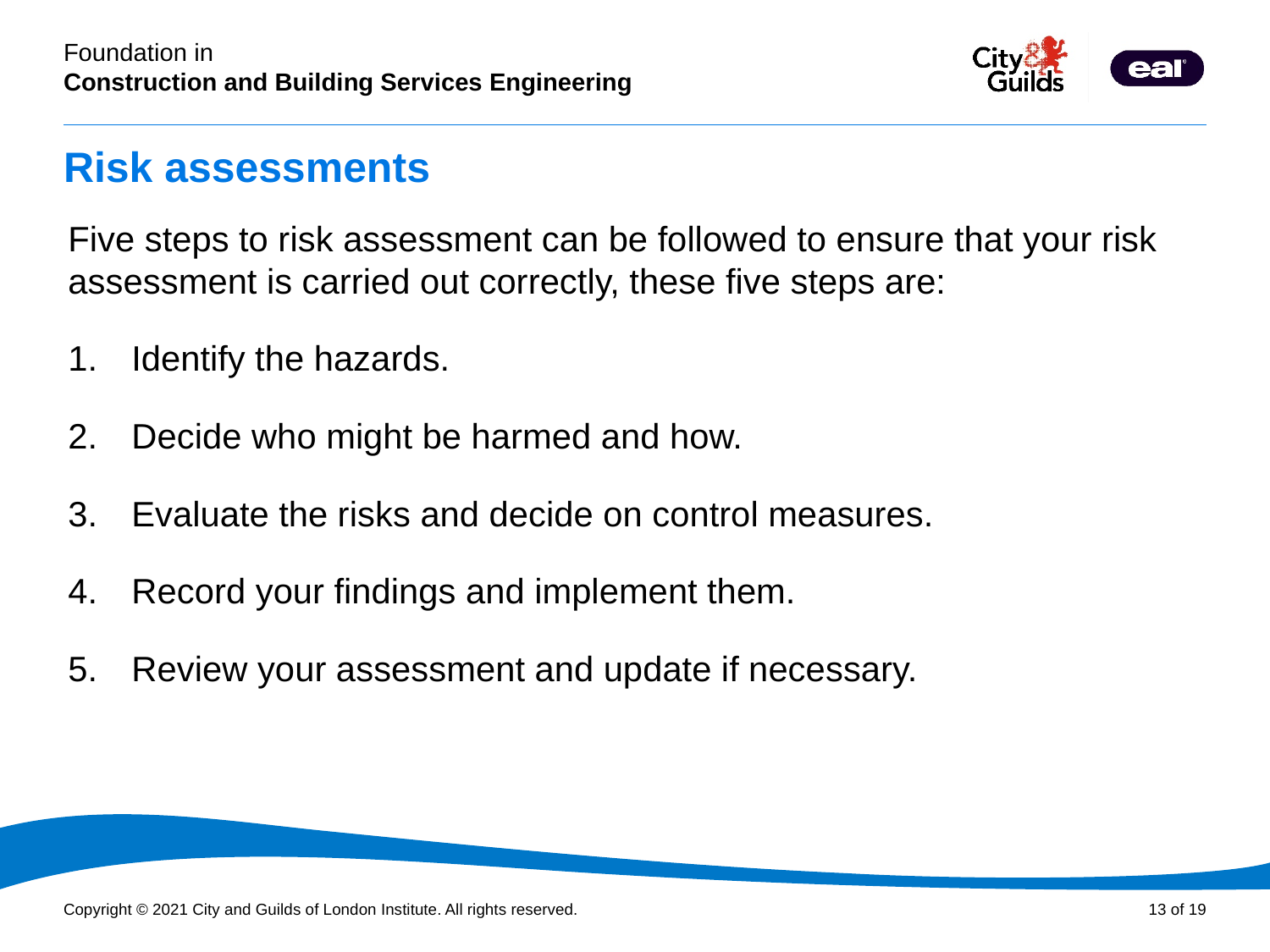

# Risk assessments
Five steps to risk assessment can be followed to ensure that your risk assessment is carried out correctly, these five steps are:
Identify the hazards.
Decide who might be harmed and how.
Evaluate the risks and decide on control measures.
Record your findings and implement them.
Review your assessment and update if necessary.